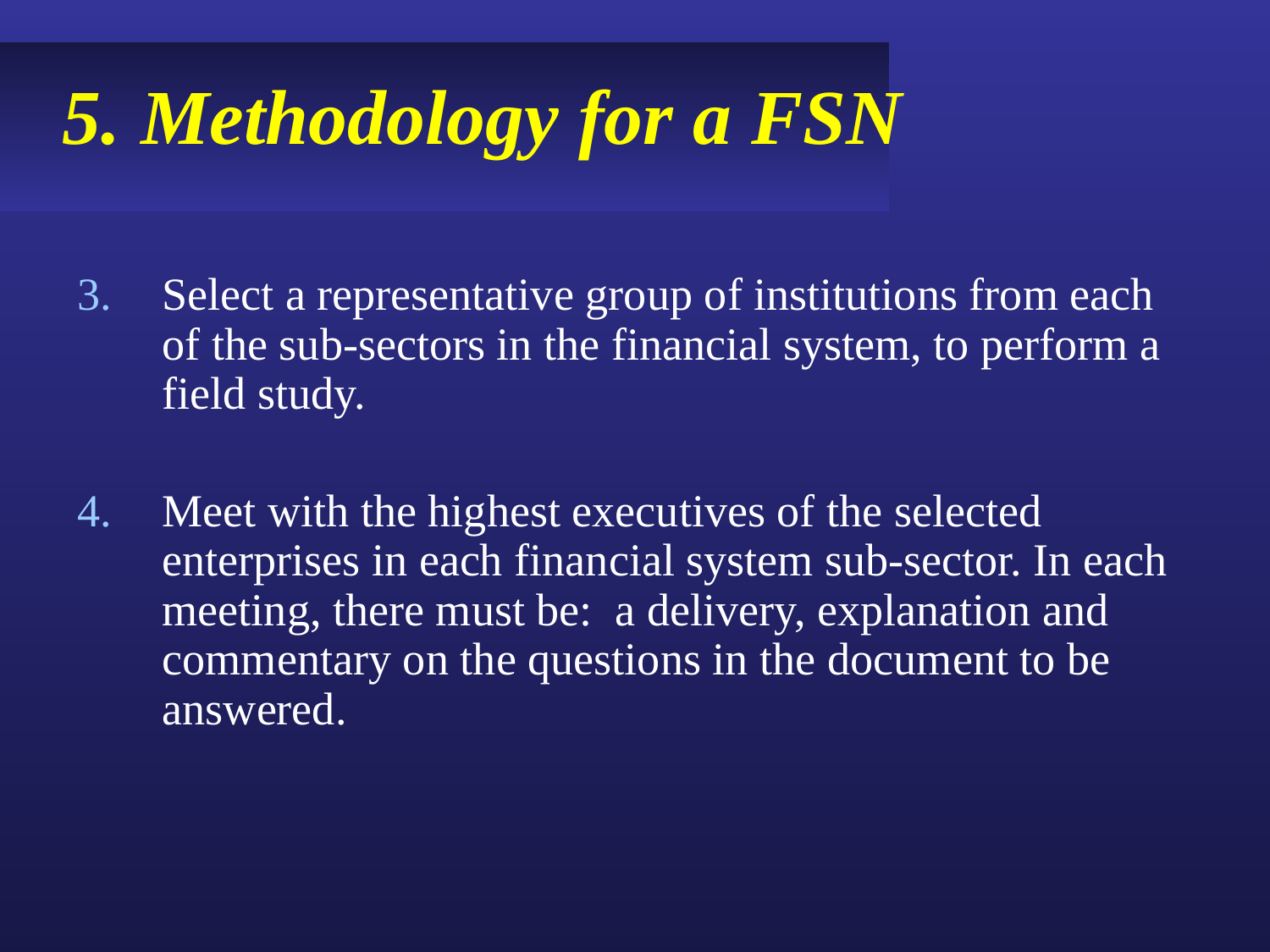

# 5. Methodology for a FSN

Select a representative group of institutions from each of the sub-sectors in the financial system, to perform a field study.

Meet with the highest executives of the selected enterprises in each financial system sub-sector. In each meeting, there must be:  a delivery, explanation and commentary on the questions in the document to be answered.